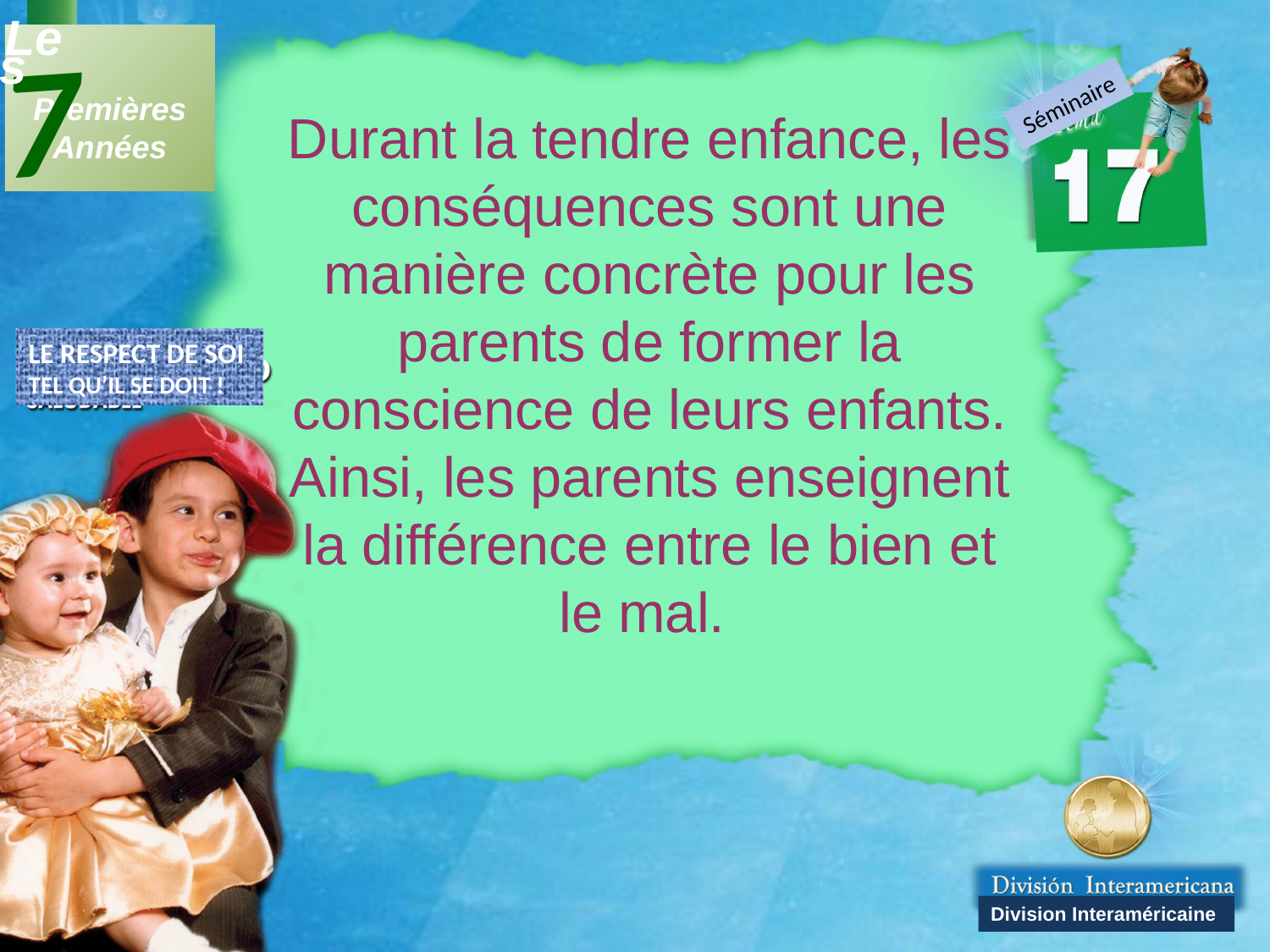

7
Les
         Premières
Années
Séminaire
Durant la tendre enfance, les conséquences sont une manière concrète pour les parents de former la conscience de leurs enfants.
Ainsi, les parents enseignent la différence entre le bien et le mal.
LE RESPECT DE SOI
TEL QU’IL SE DOIT !
Division Interaméricaine